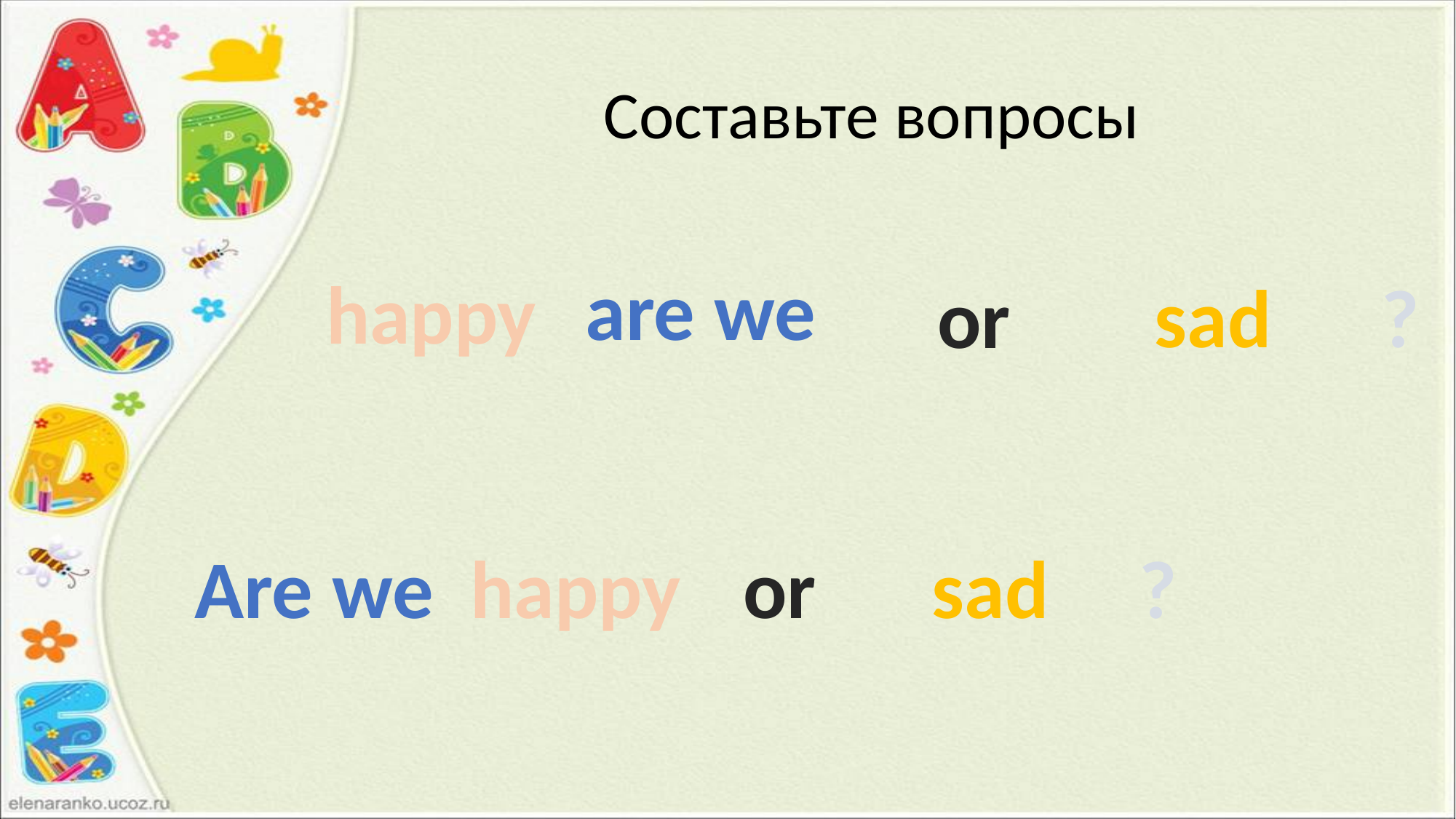

# Составьте вопросы
are we
happy
sad
?
or
Are we
happy
or
sad
?